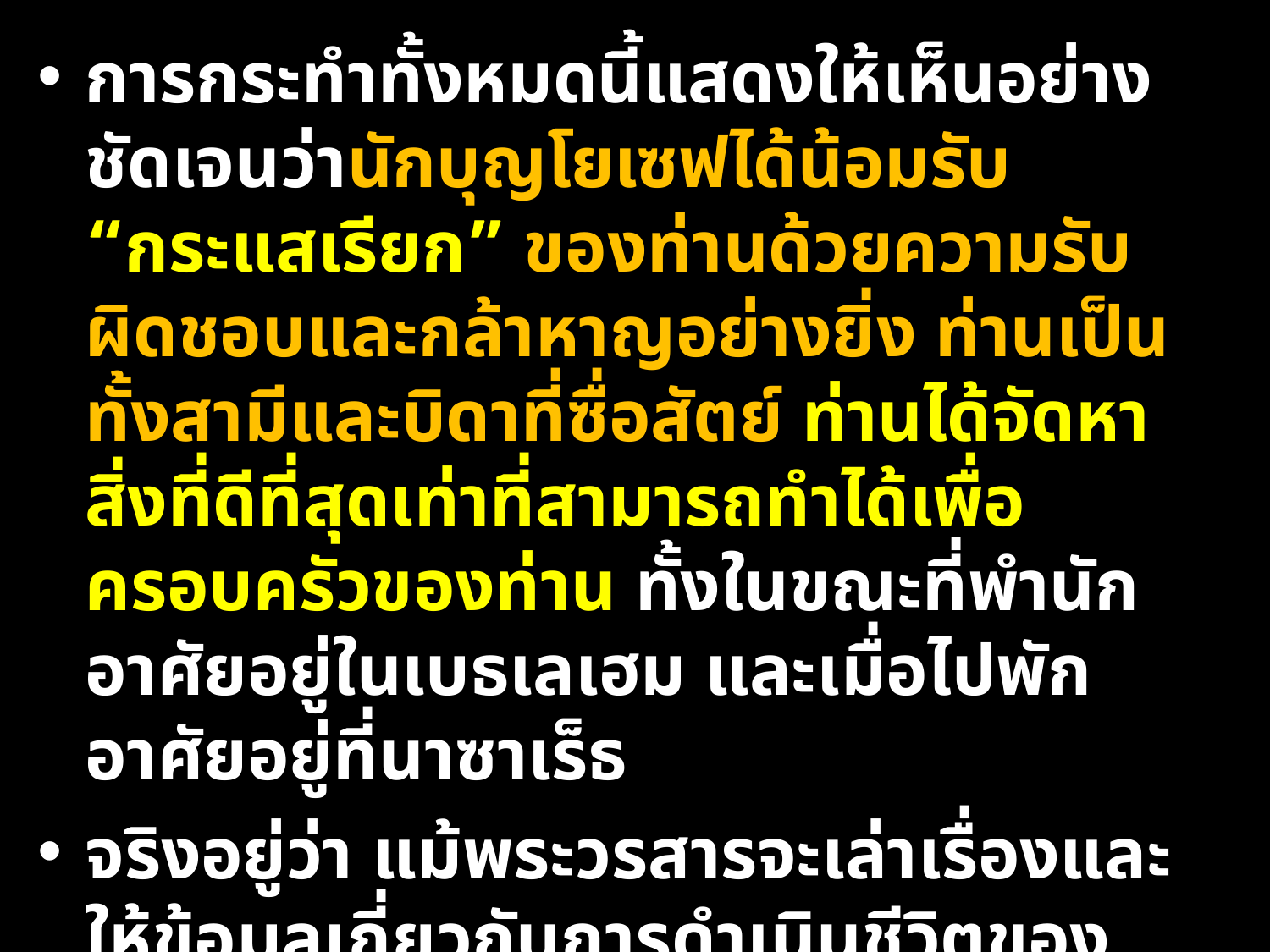

การกระทำทั้งหมดนี้แสดงให้เห็นอย่างชัดเจนว่านักบุญโยเซฟได้น้อมรับ “กระแสเรียก” ของท่านด้วยความรับผิดชอบและกล้าหาญอย่างยิ่ง ท่านเป็นทั้งสามีและบิดาที่ซื่อสัตย์ ท่านได้จัดหาสิ่งที่ดีที่สุดเท่าที่สามารถทำได้เพื่อครอบครัวของท่าน ทั้งในขณะที่พำนักอาศัยอยู่ในเบธเลเฮม และเมื่อไปพักอาศัยอยู่ที่นาซาเร็ธ
จริงอยู่ว่า แม้พระวรสารจะเล่าเรื่องและให้ข้อมูลเกี่ยวกับการดำเนินชีวิตของครอบครัวศักดิ์สิทธิ์นี้ไว้น้อยมาก แต่เราก็มั่นใจได้ว่า พวกท่านได้ดำเนินชีวิตอย่างยากจนและสุภาพถ่อมตน